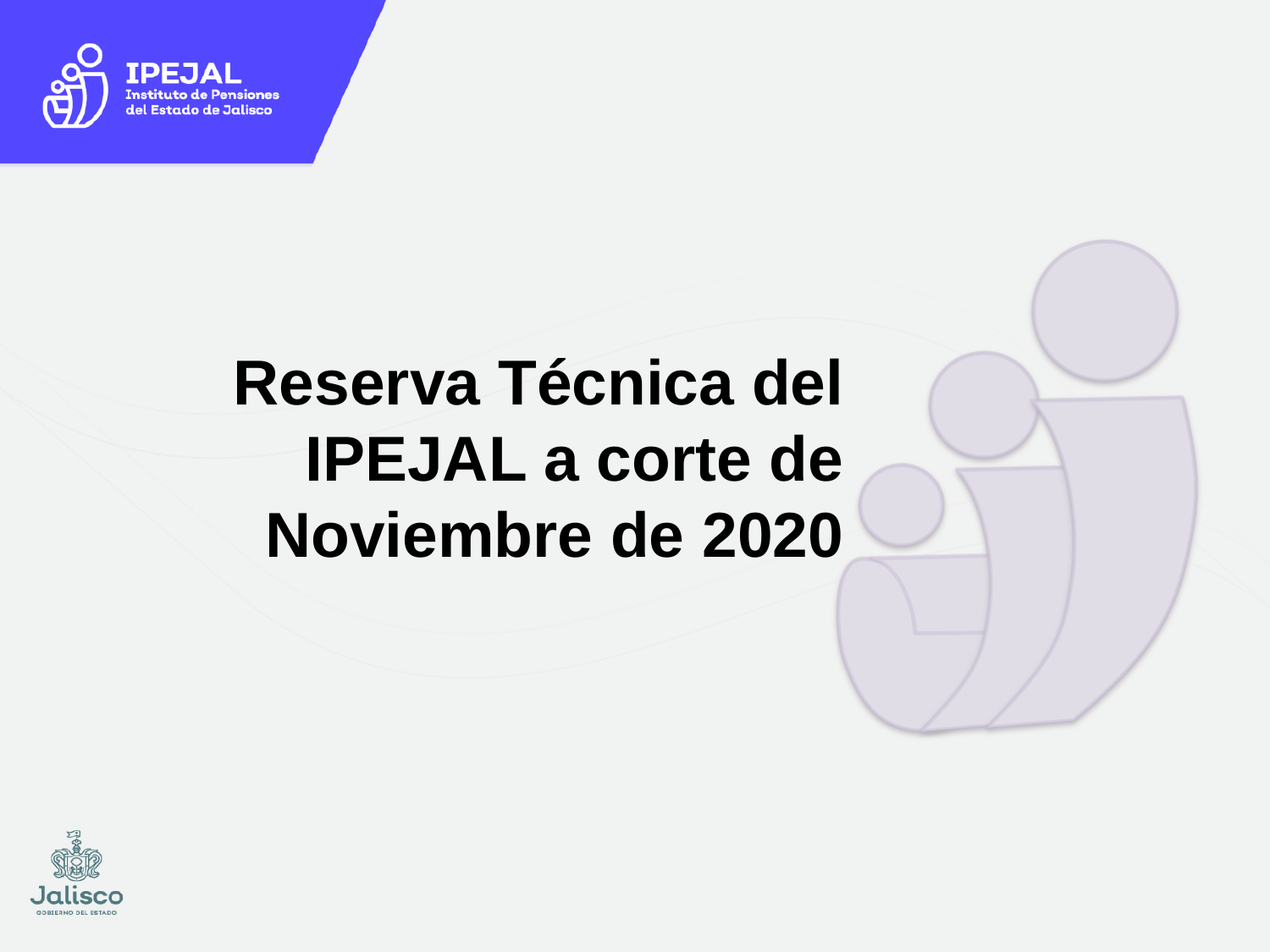

# Reserva Técnica del IPEJAL a corte de Noviembre de 2020